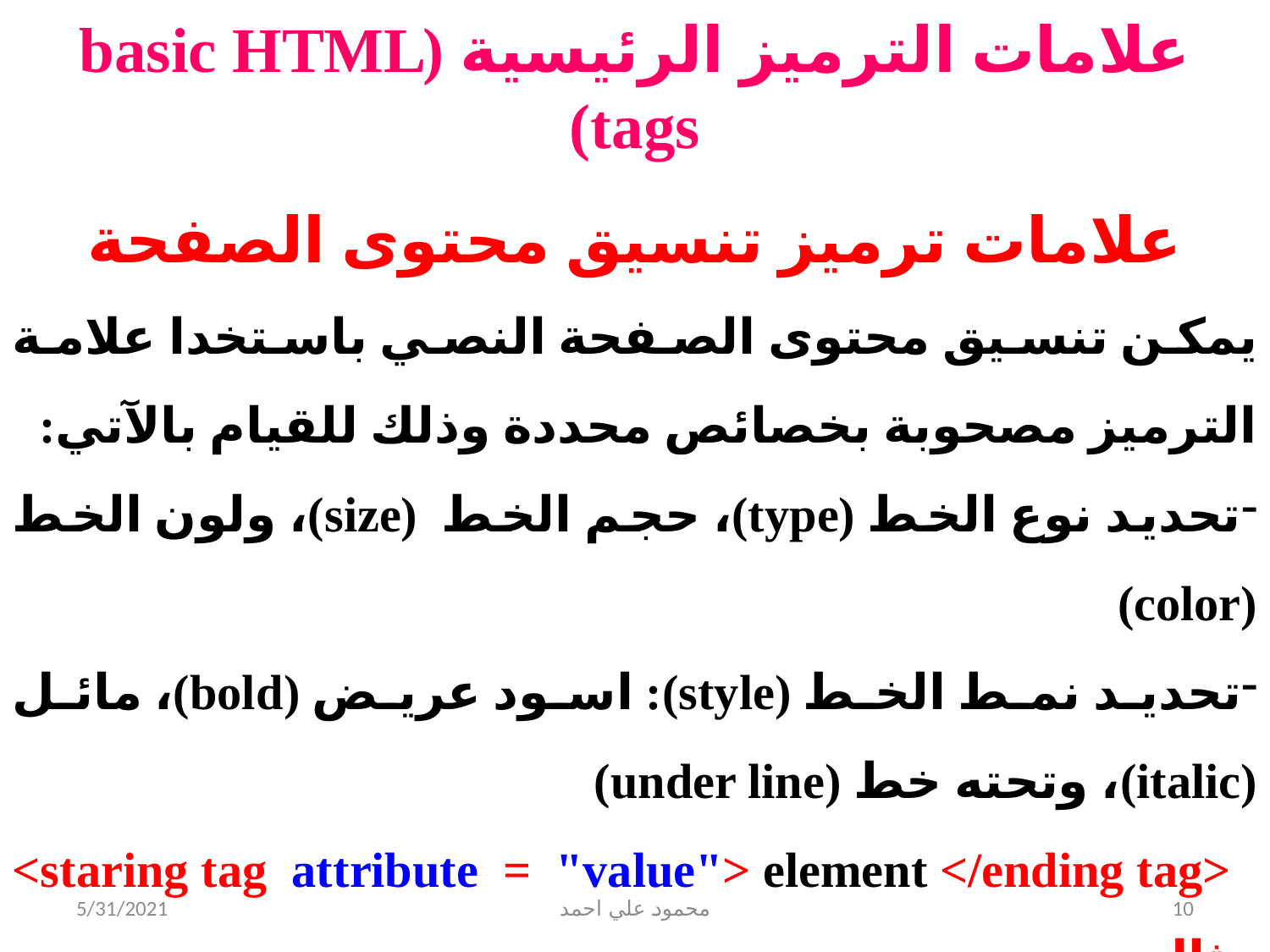

علامات الترميز الرئيسية (basic HTML tags)
علامات ترميز تنسيق محتوى الصفحة
يمكن تنسيق محتوى الصفحة النصي باستخدا علامة الترميز مصحوبة بخصائص محددة وذلك للقيام بالآتي:
تحديد نوع الخط (type)، حجم الخط  (size)، ولون الخط (color)
تحديد نمط الخط (style): اسود عريض (bold)، مائل (italic)، وتحته خط (under line)
<staring tag  attribute  =  "value"> element </ending tag>
مثال:
5/31/2021
محمود علي احمد
10